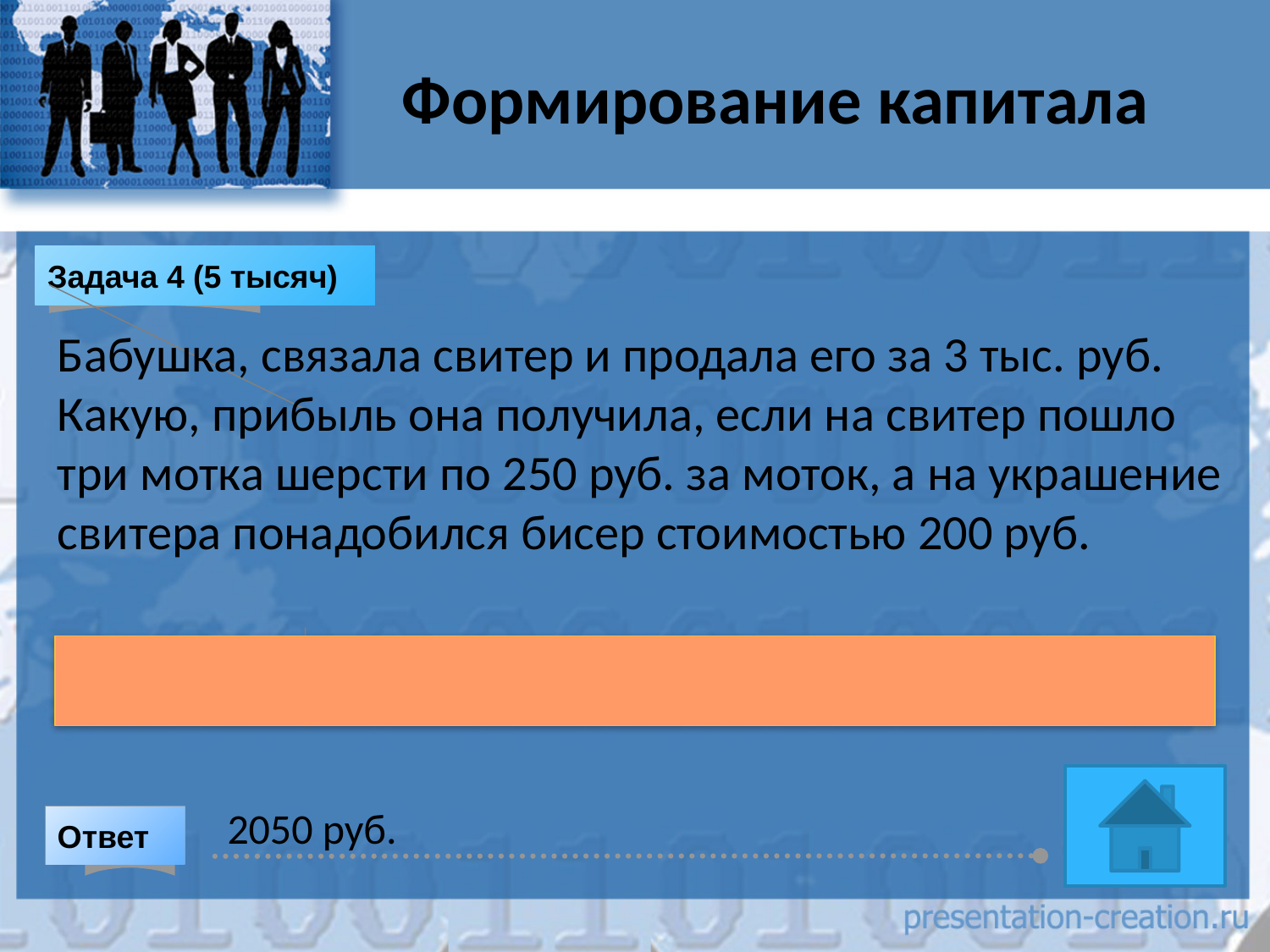

# Формирование капитала
Задача 4 (5 тысяч)

Бабушка, связала свитер и продала его за 3 тыс. руб. Какую, прибыль она получила, если на свитер пошло три мотка шерсти по 250 руб. за моток, а на украшение свитера понадобился бисер стоимостью 200 руб.

2050 руб.
Ответ